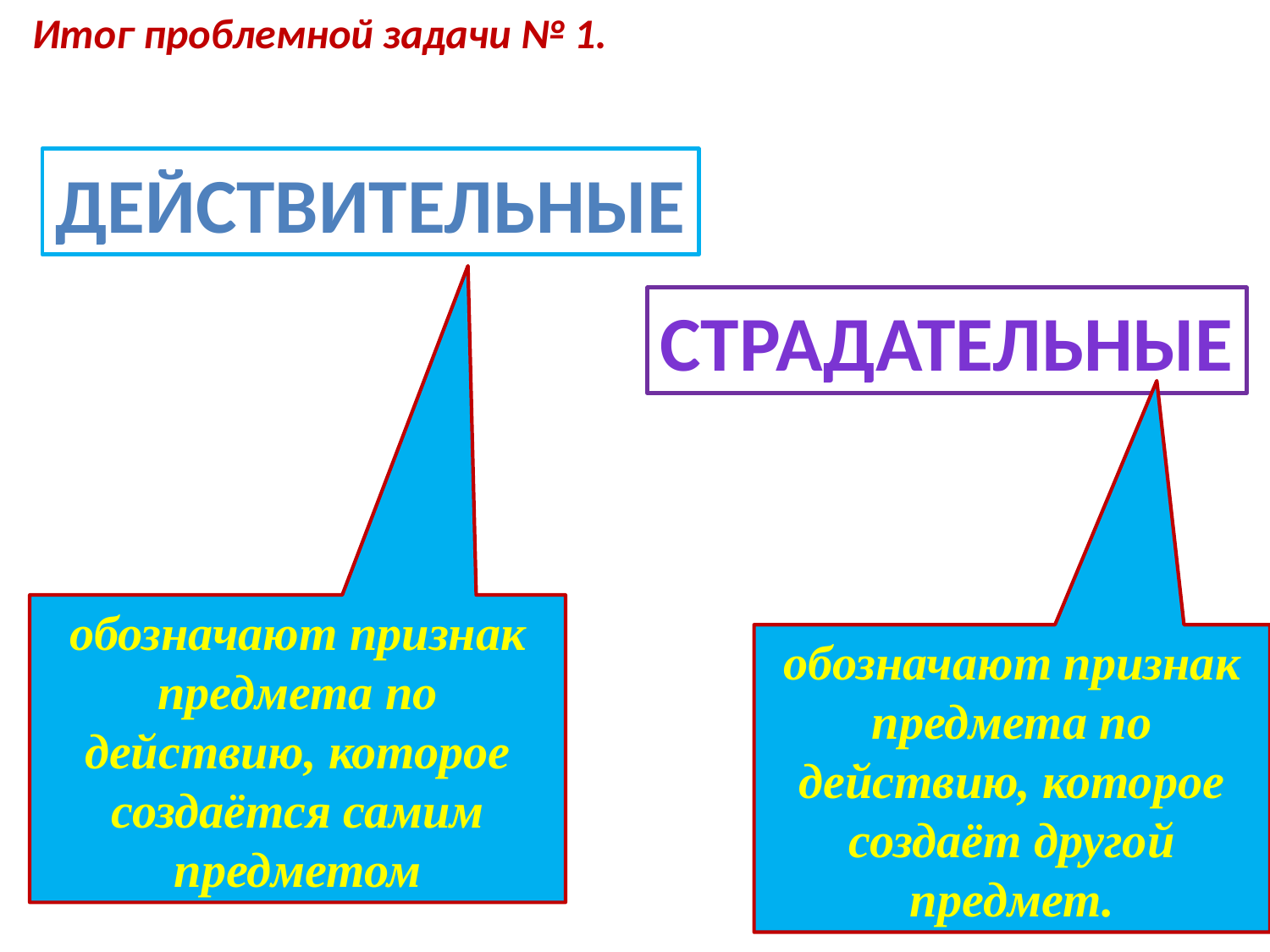

Итог проблемной задачи № 1.

действительные
страдательные
обозначают признак предмета по действию, которое создаётся самим предметом
обозначают признак предмета по действию, которое создаёт другой предмет.